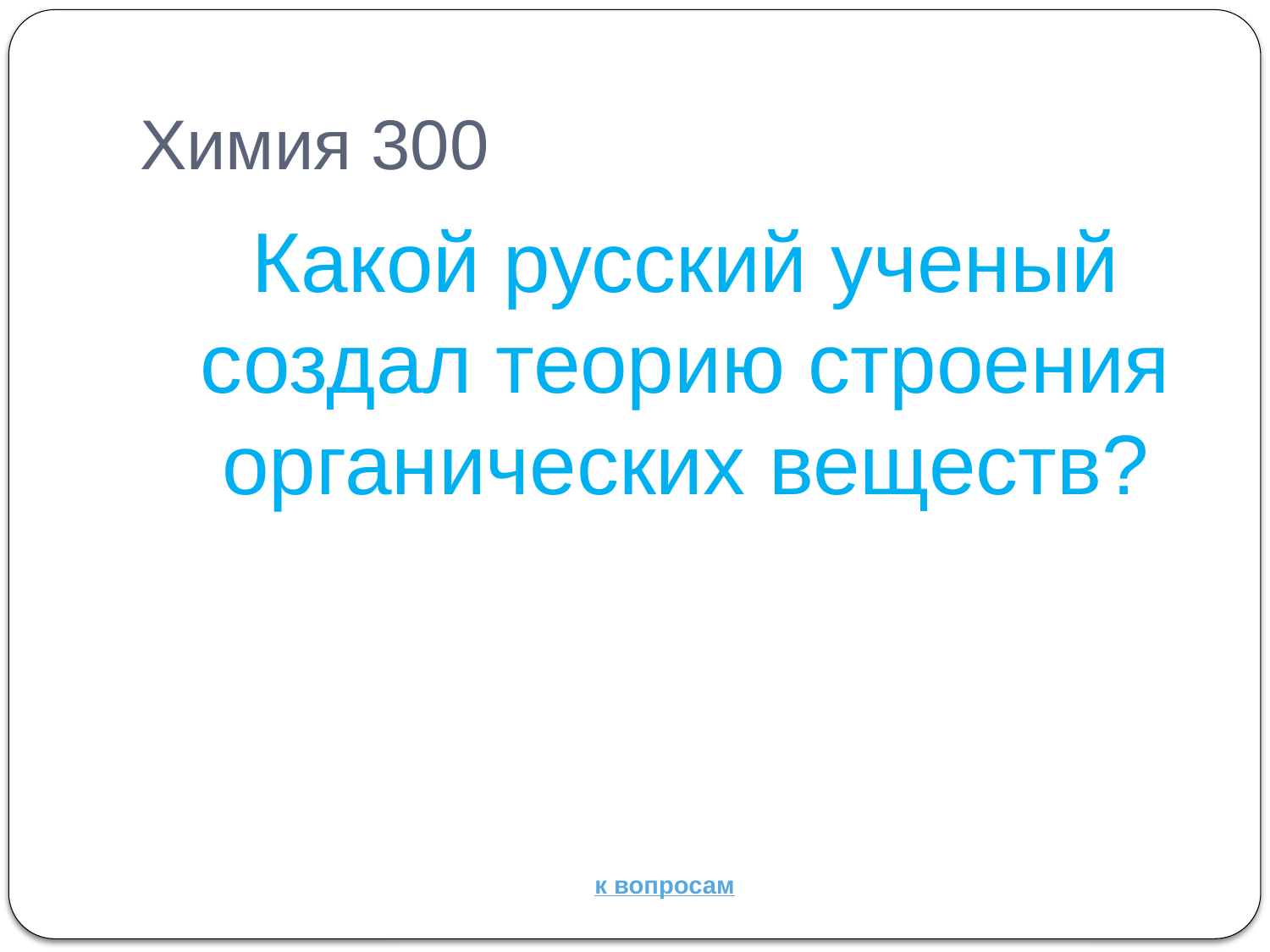

# Химия 300
	Какой русский ученый создал теорию строения органических веществ?
к вопросам